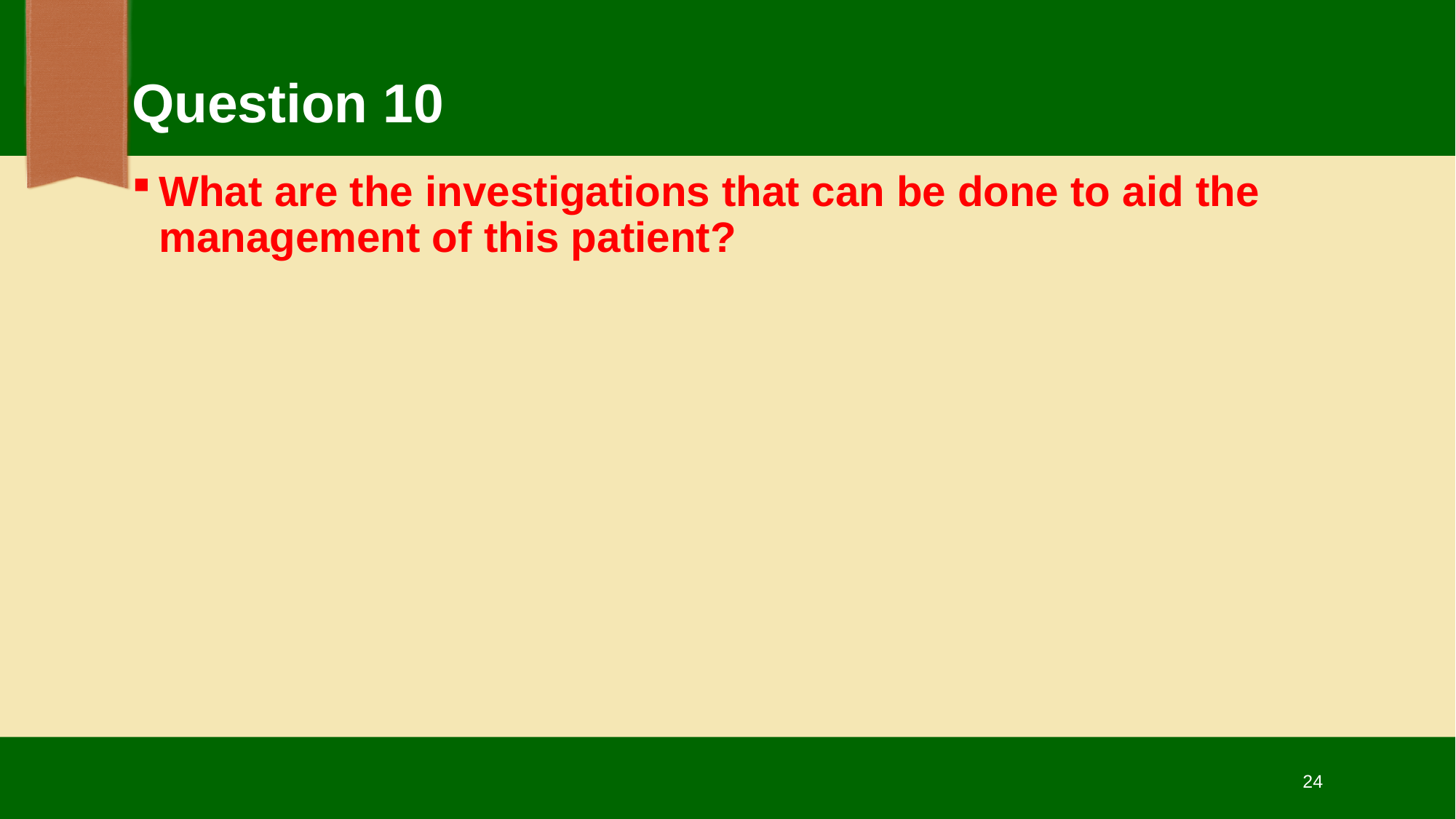

# Question 10
What are the investigations that can be done to aid the management of this patient?

24